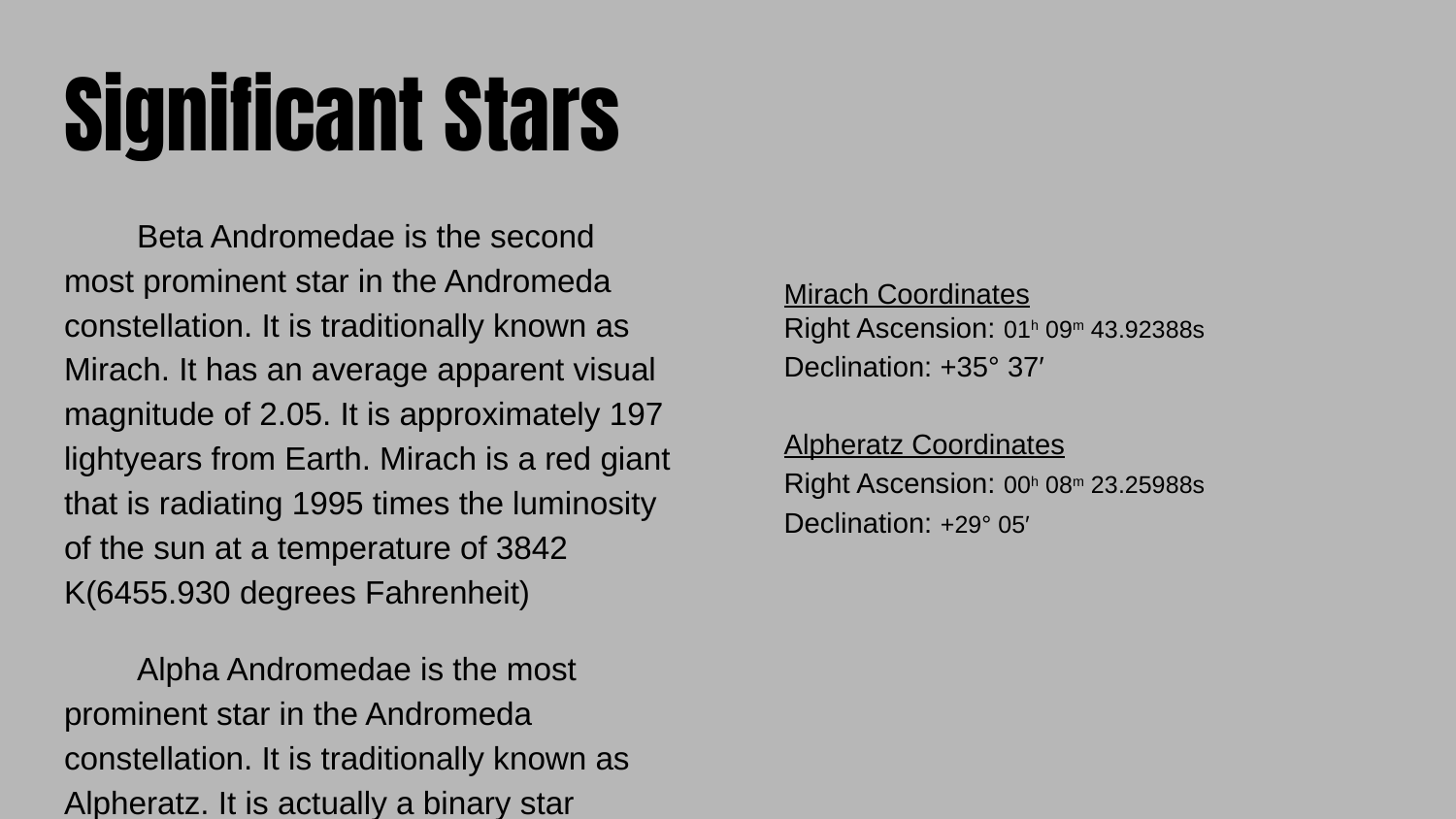

# Significant Stars
Beta Andromedae is the second most prominent star in the Andromeda constellation. It is traditionally known as Mirach. It has an average apparent visual magnitude of 2.05. It is approximately 197 lightyears from Earth. Mirach is a red giant that is radiating 1995 times the luminosity of the sun at a temperature of 3842 K(6455.930 degrees Fahrenheit)
Alpha Andromedae is the most prominent star in the Andromeda constellation. It is traditionally known as Alpheratz. It is actually a binary star system composed of two stars in close orbit. Alpheratz is roughly 97 light-years away from Earth.

Mirach Coordinates
Right Ascension: 01h 09m 43.92388s
Declination: +35° 37′

Alpheratz Coordinates
Right Ascension: 00h 08m 23.25988s
Declination: +29° 05′